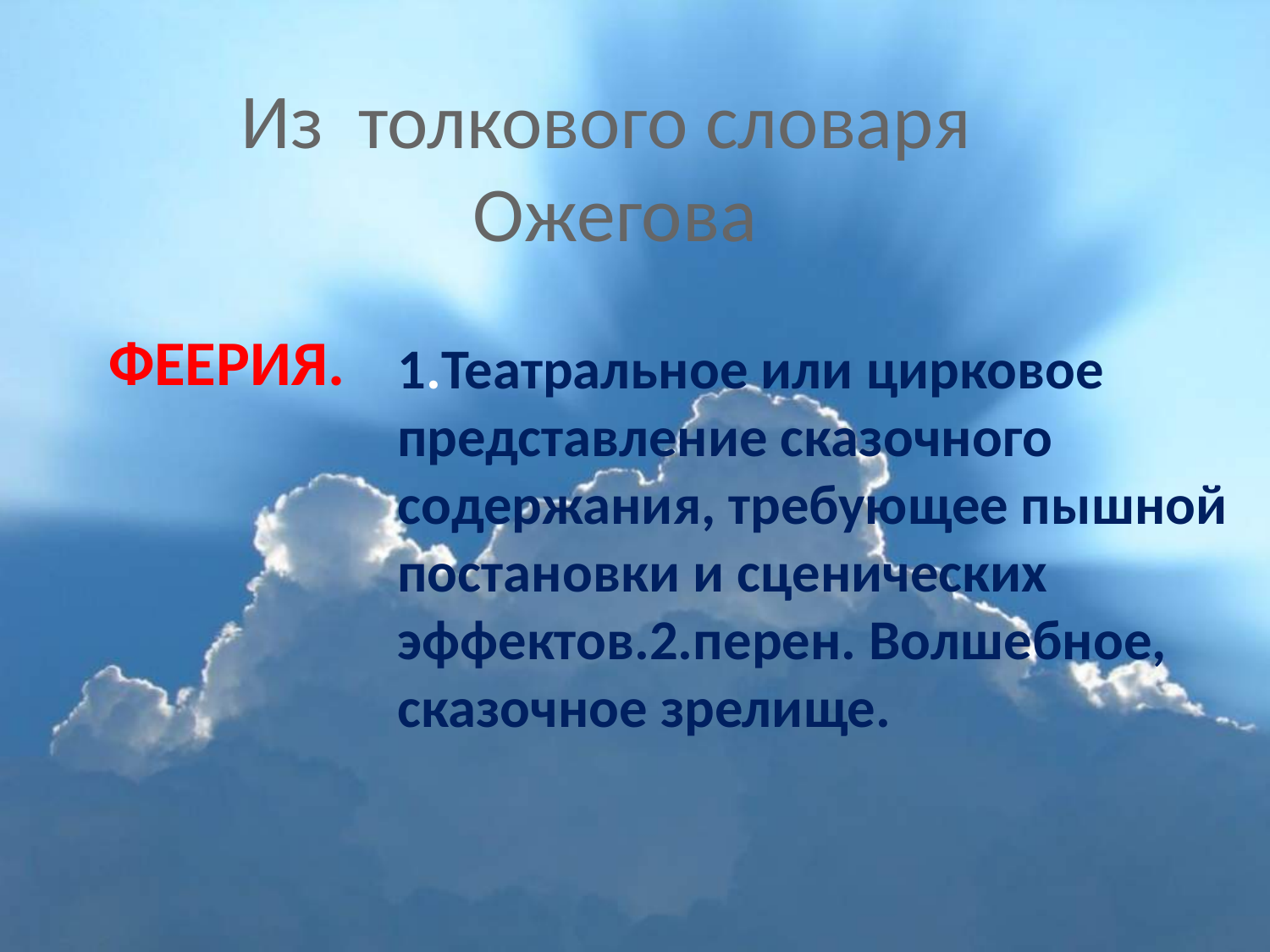

# Из  толкового словаря Ожегова
ФЕЕРИЯ.
1.Театральное или цирковое представление сказочного содержания, требующее пышной постановки и сценических эффектов.2.перен. Волшебное, сказочное зрелище.